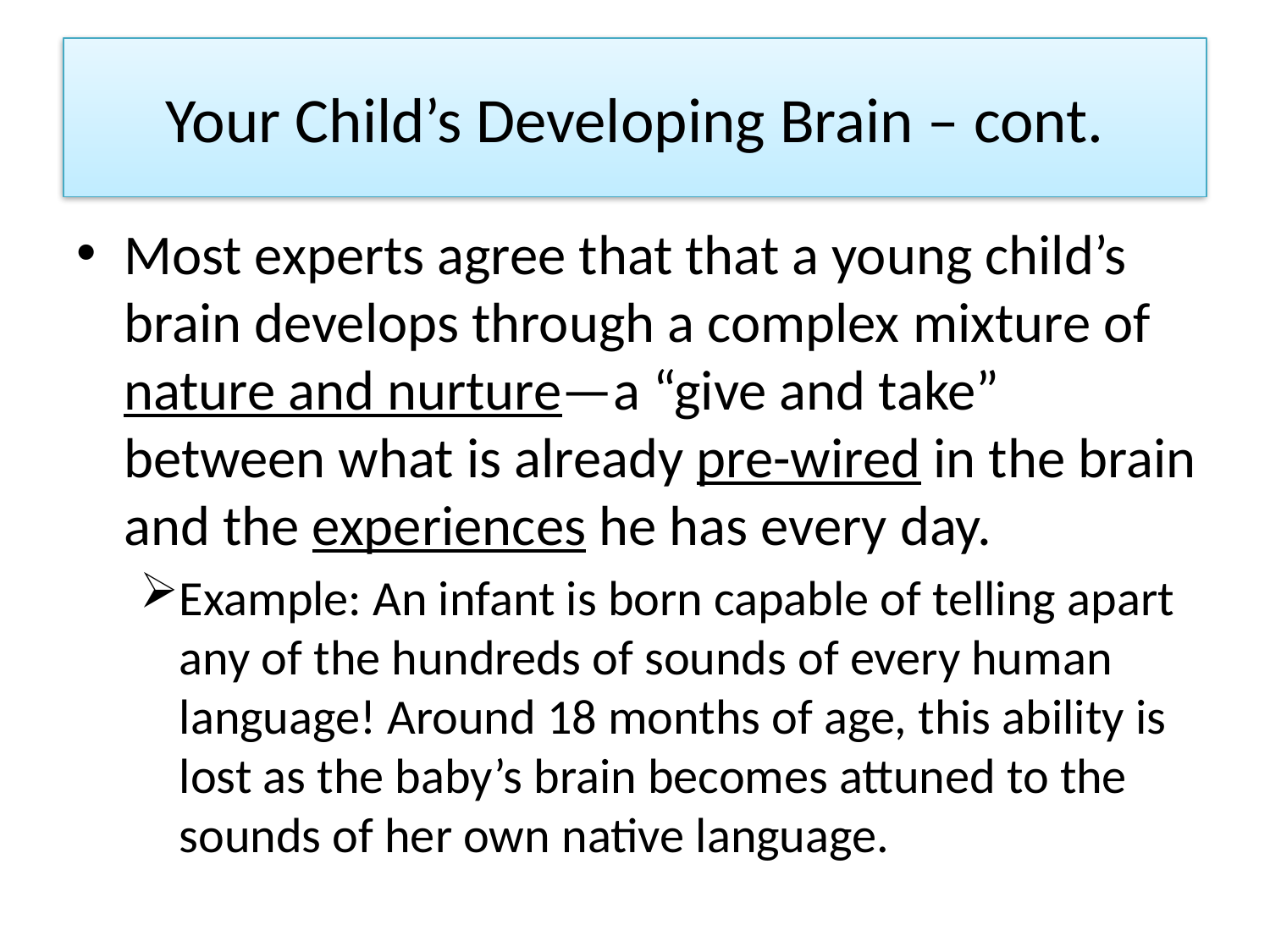

# Your Child’s Developing Brain – cont.
Most experts agree that that a young child’s brain develops through a complex mixture of nature and nurture—a “give and take” between what is already pre-wired in the brain and the experiences he has every day.
Example: An infant is born capable of telling apart any of the hundreds of sounds of every human language! Around 18 months of age, this ability is lost as the baby’s brain becomes attuned to the sounds of her own native language.